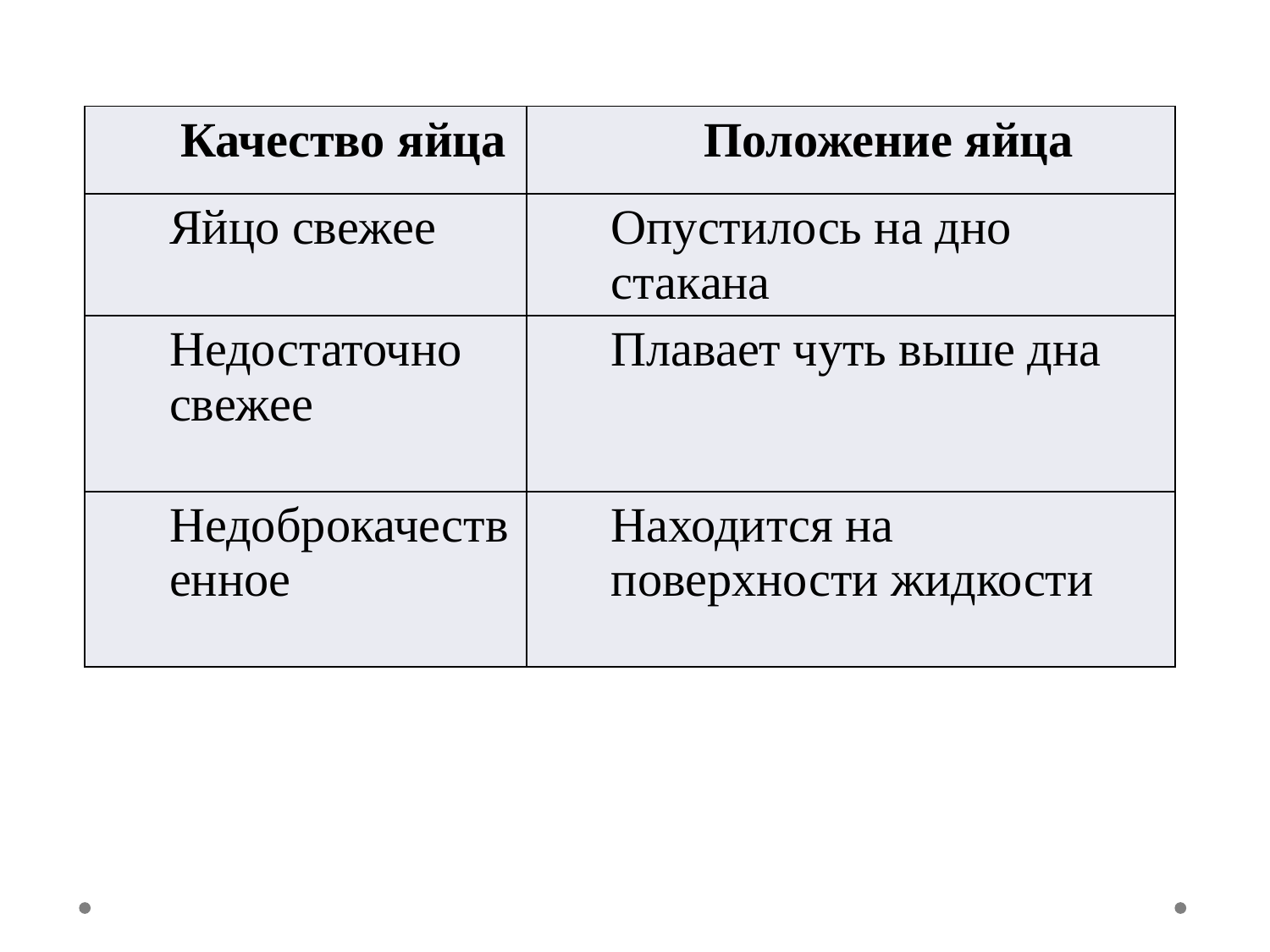

| Качество яйца | Положение яйца |
| --- | --- |
| Яйцо свежее | Опустилось на дно стакана |
| Недостаточно свежее | Плавает чуть выше дна |
| Недоброкачественное | Находится на поверхности жидкости |